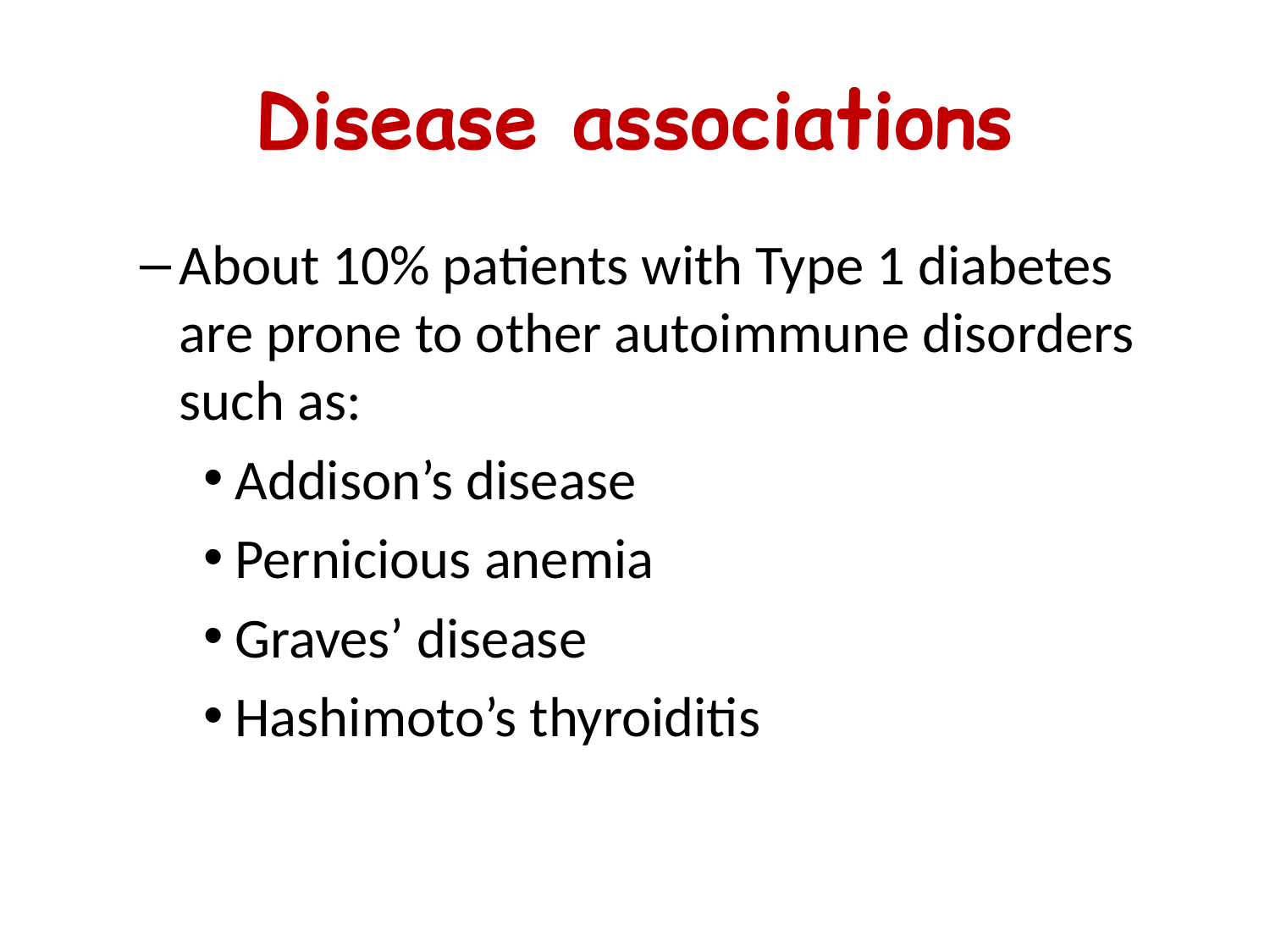

# Disease associations
About 10% patients with Type 1 diabetes are prone to other autoimmune disorders such as:
Addison’s disease
Pernicious anemia
Graves’ disease
Hashimoto’s thyroiditis